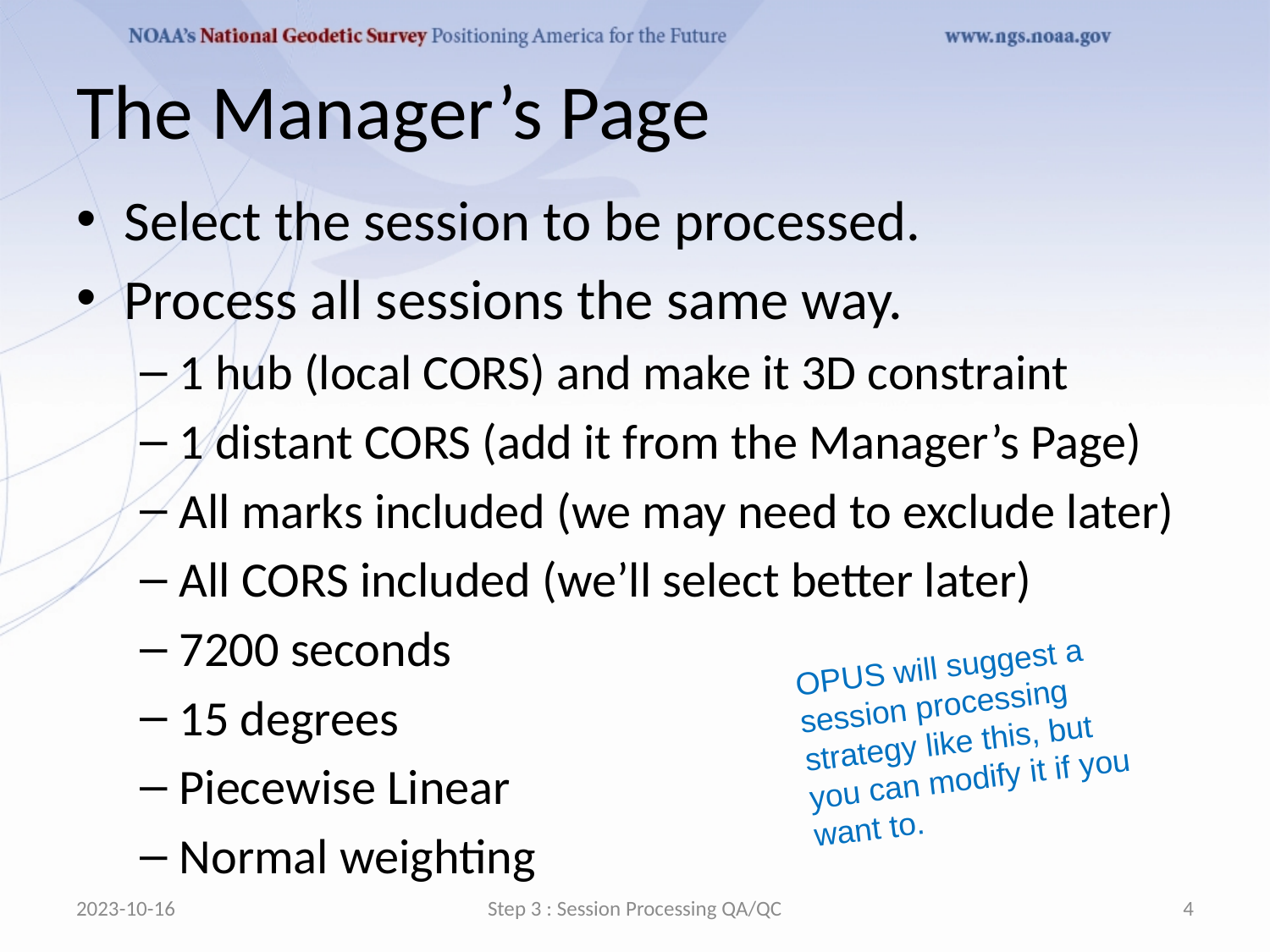

# The Manager’s Page
Select the session to be processed.
Process all sessions the same way.
1 hub (local CORS) and make it 3D constraint
1 distant CORS (add it from the Manager’s Page)
All marks included (we may need to exclude later)
All CORS included (we’ll select better later)
7200 seconds
15 degrees
Piecewise Linear
Normal weighting
OPUS will suggest a session processing strategy like this, but you can modify it if you want to.
2023-10-16
Step 3 : Session Processing QA/QC
4